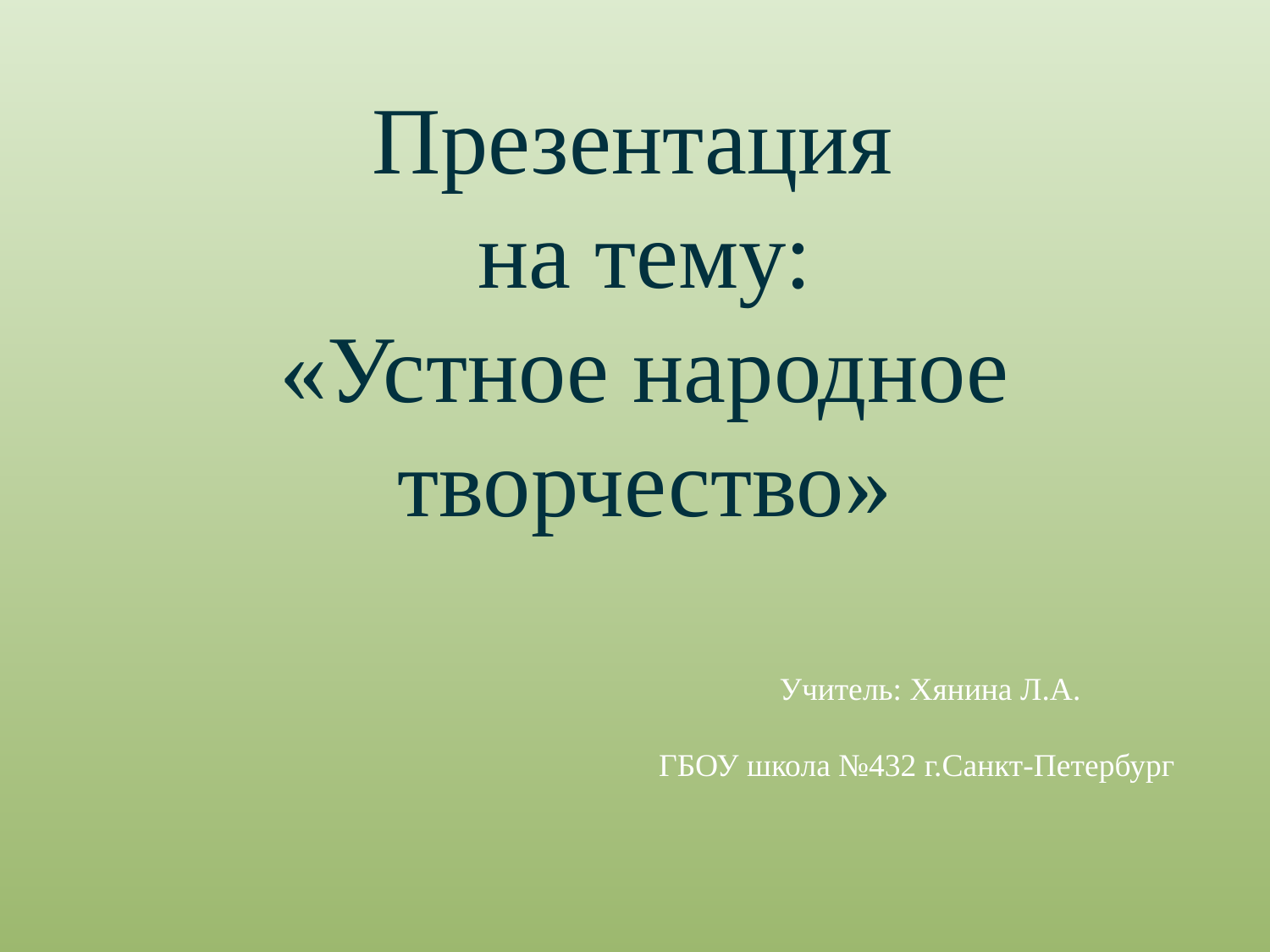

# Презентация на тему: «Устное народное творчество»

                                              Учитель: Хянина Л.А.
                               ГБОУ школа №432 г.Санкт-Петербург